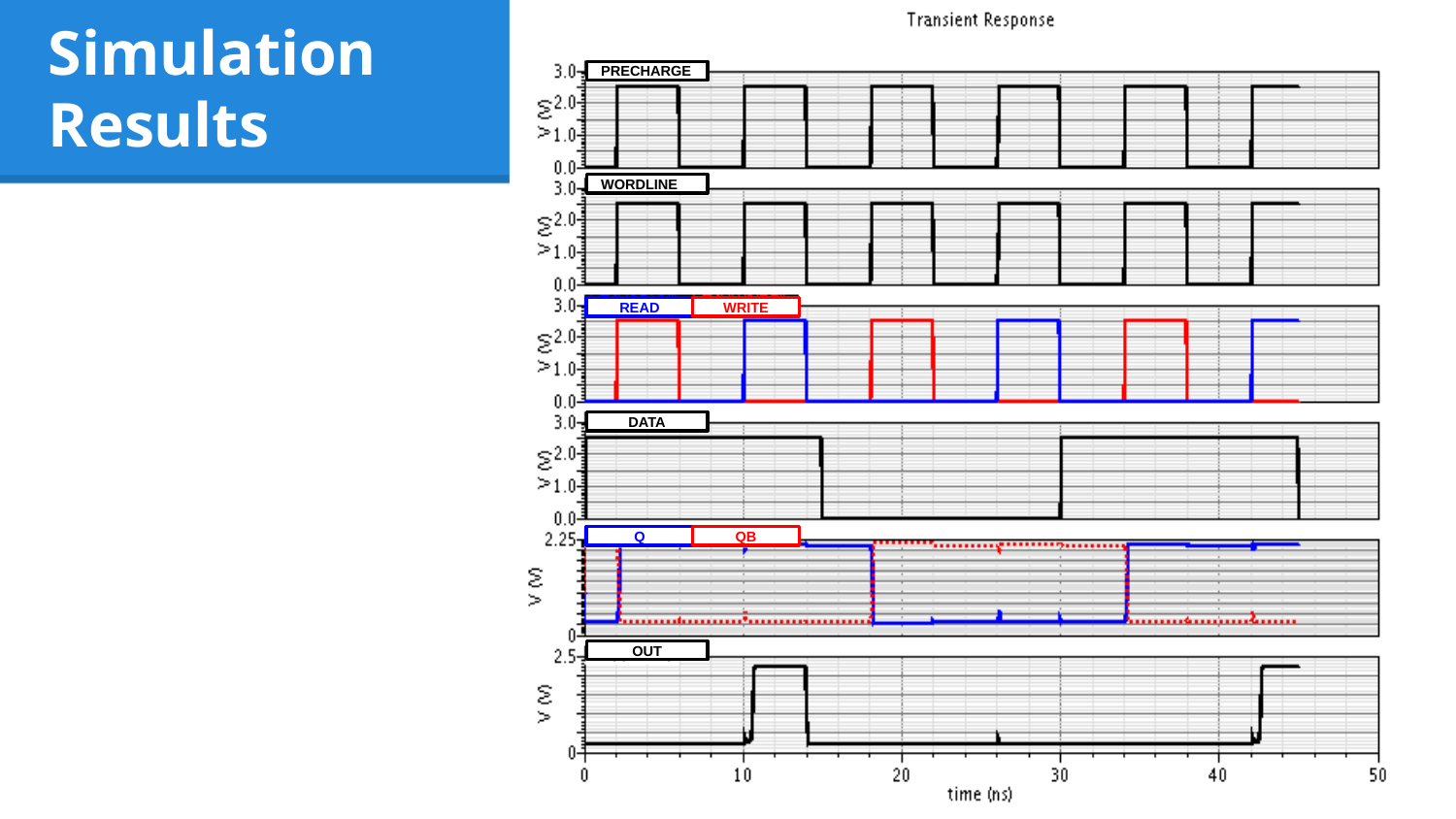

# Simulation
Results
PRECHARGE
WORDLINE
READ
WRITE
DATA
Q
QB
OUT